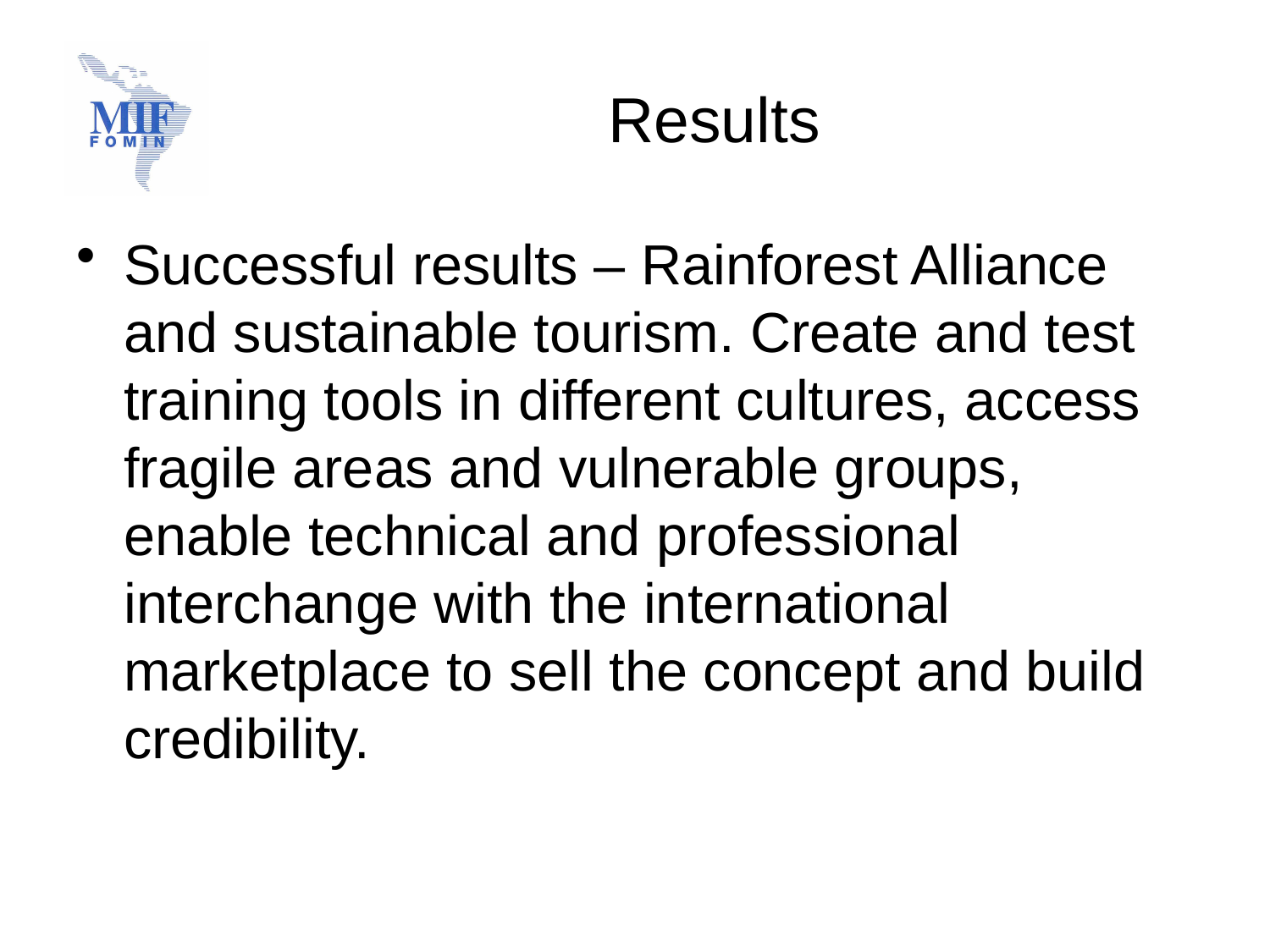

# Results
Successful results – Rainforest Alliance and sustainable tourism. Create and test training tools in different cultures, access fragile areas and vulnerable groups, enable technical and professional interchange with the international marketplace to sell the concept and build credibility.